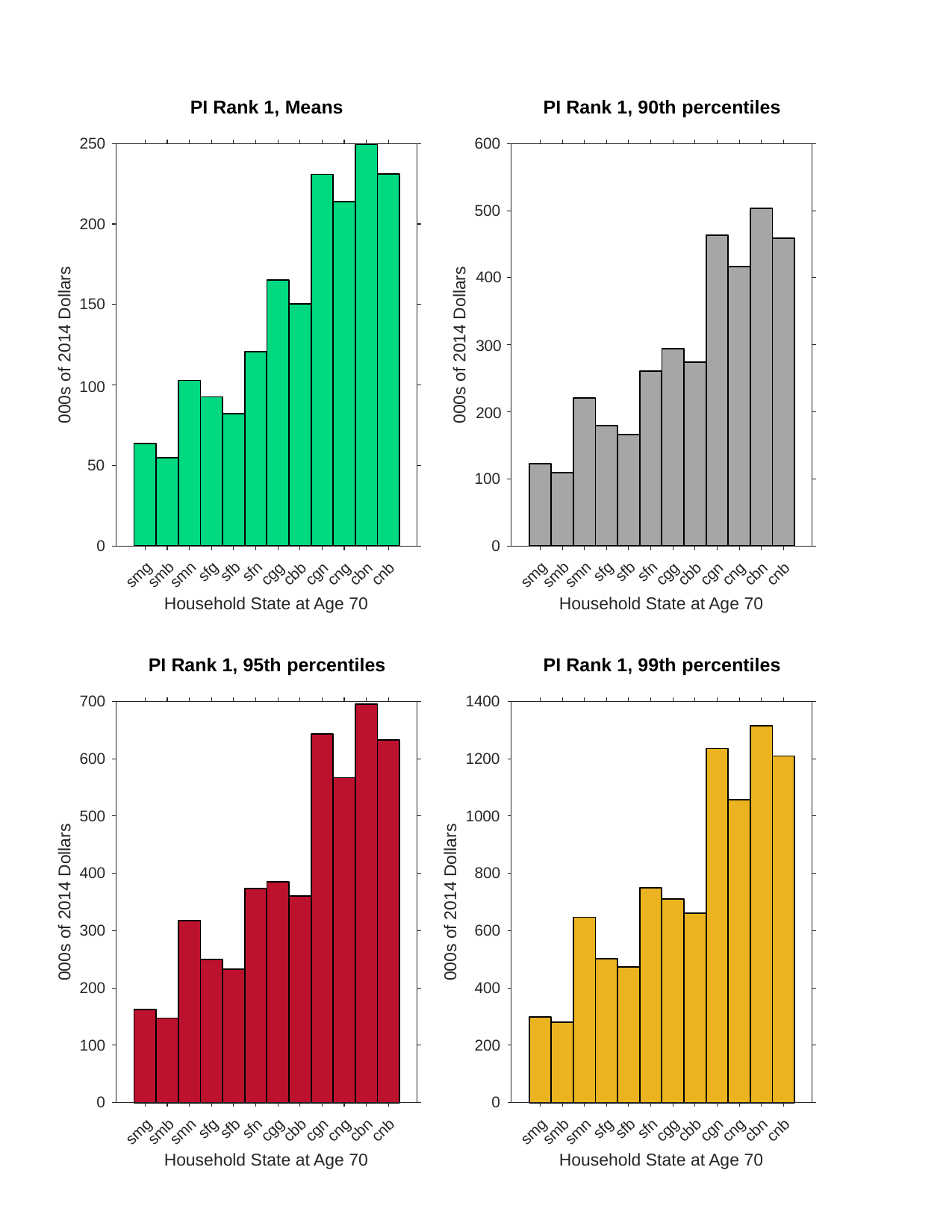

PI Rank 1, Means
PI Rank 1, 90th percentiles
250
600

500

200

000s of 2014 Dollars
000s of 2014 Dollars

400
150

300

100
200

50

100

0
0

sfg
sfb
sfn
sfg
sfb
sfn
cgg
cbb
cgn
cng
cbn
cnb
cgg
cbb
cgn
cng
cbn
cnb
smg
smg
smb
smn
smb
smn
Household State at Age 70
Household State at Age 70
PI Rank 1, 95th percentiles
PI Rank 1, 99th percentiles
700
1400

600
1200

500
1000

000s of 2014 Dollars
000s of 2014 Dollars
400
800

300
600

200
400

100
200

0
0

sfg
sfb
sfn
sfg
sfb
sfn
cgg
cbb
cgn
cng
cbn
cnb
cgg
cbb
cgn
cng
cbn
cnb
smg
smb
smn
smg
smb
smn
Household State at Age 70
Household State at Age 70